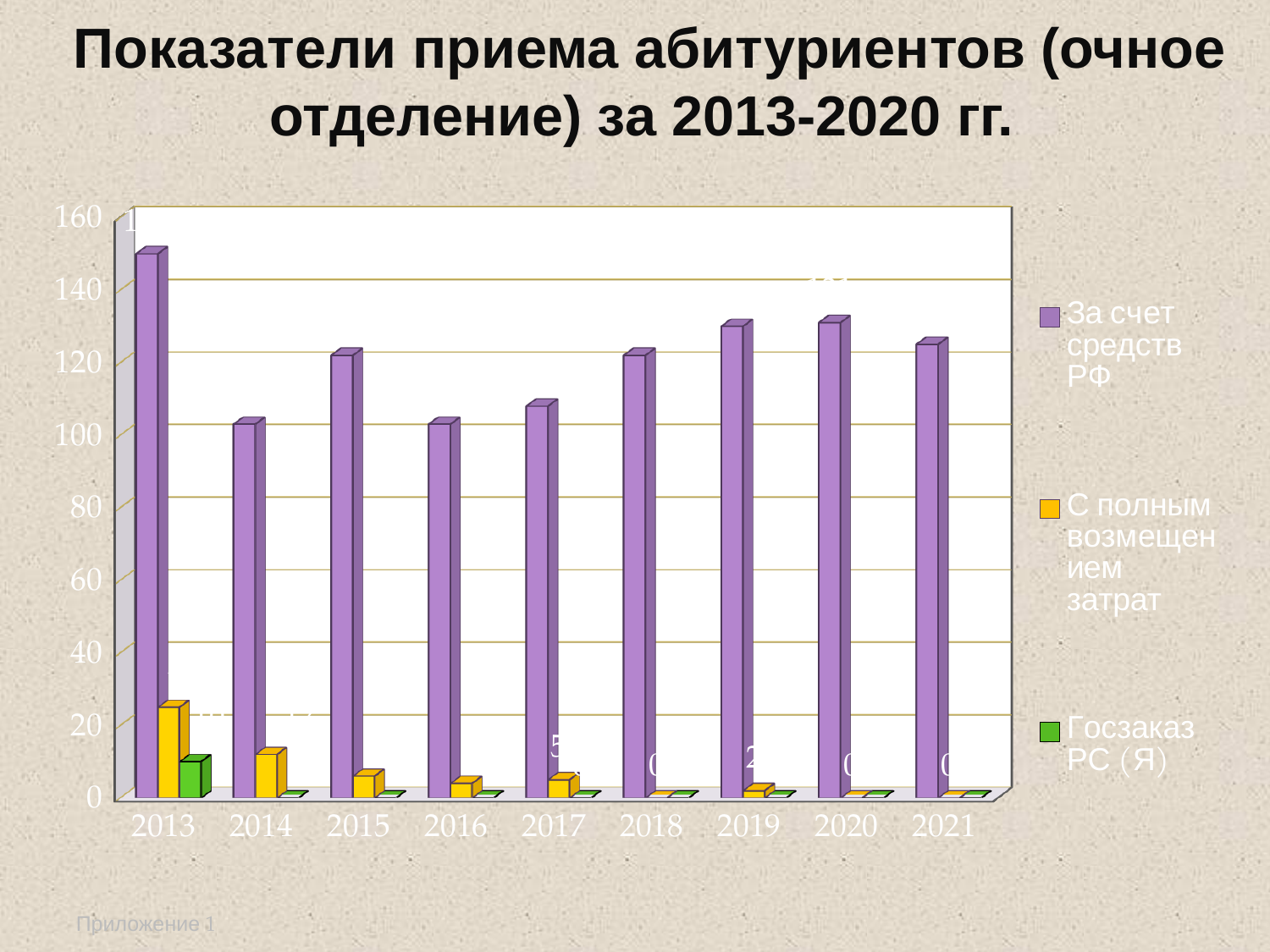

Показатели приема абитуриентов (очное отделение) за 2013-2020 гг.

[unsupported chart]

Приложение 1